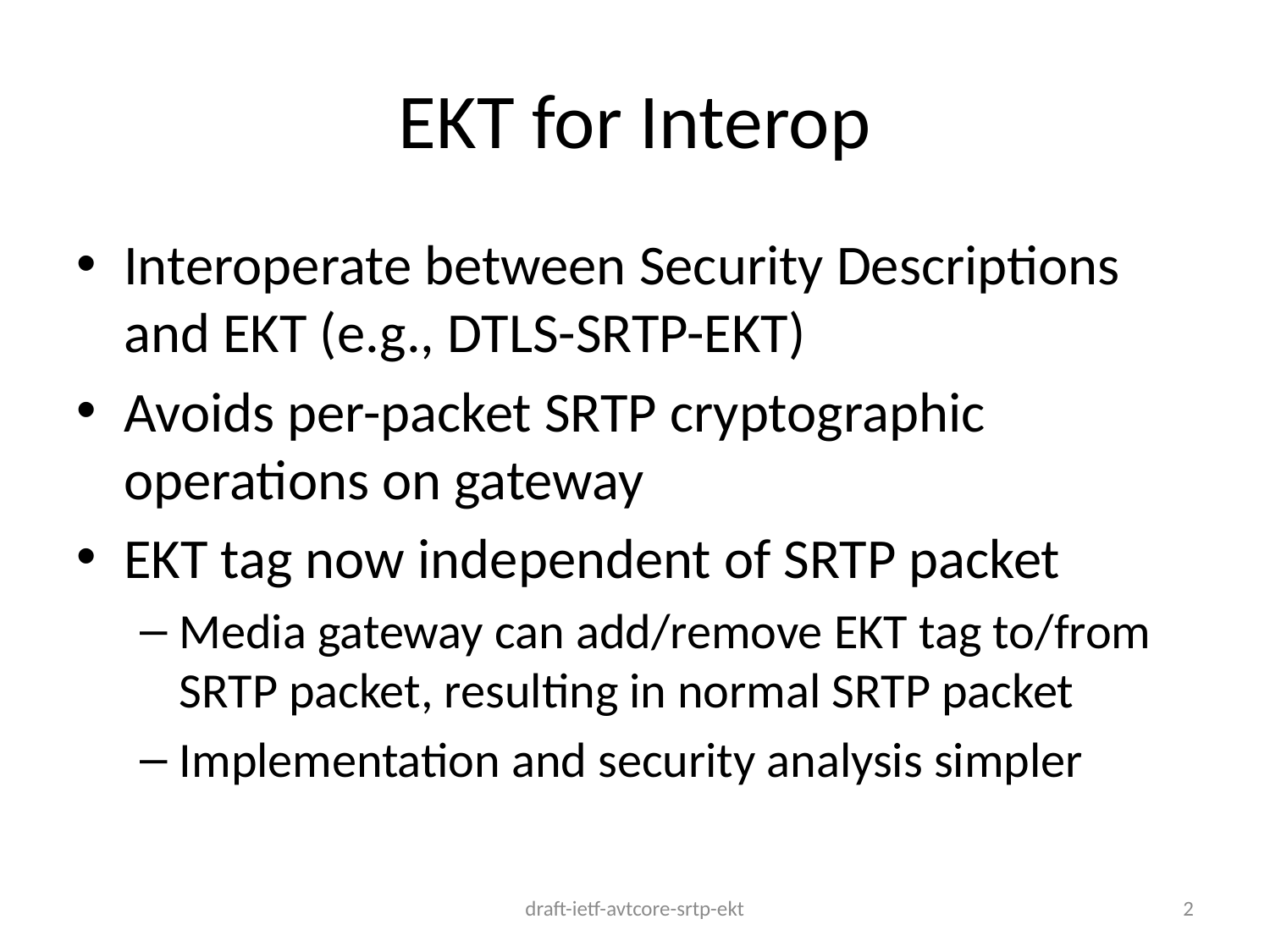

# EKT for Interop
Interoperate between Security Descriptions and EKT (e.g., DTLS-SRTP-EKT)
Avoids per-packet SRTP cryptographic operations on gateway
EKT tag now independent of SRTP packet
Media gateway can add/remove EKT tag to/from SRTP packet, resulting in normal SRTP packet
Implementation and security analysis simpler
draft-ietf-avtcore-srtp-ekt
2